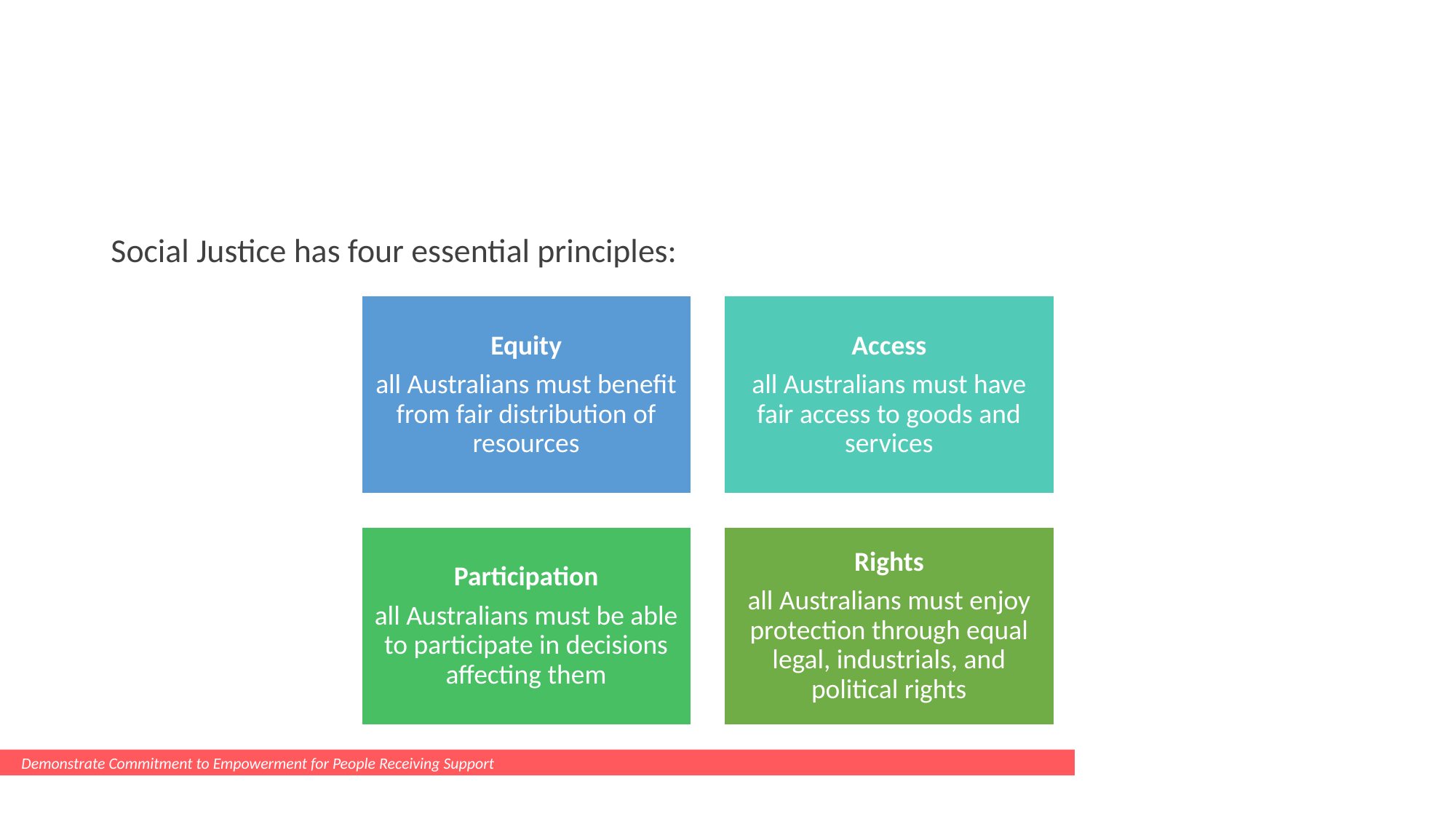

#
Social Justice has four essential principles:
Equity
all Australians must benefit from fair distribution of resources
Access
all Australians must have fair access to goods and services
Participation
all Australians must be able to participate in decisions affecting them
Rights
all Australians must enjoy protection through equal legal, industrials, and political rights
Demonstrate Commitment to Empowerment for People Receiving Support